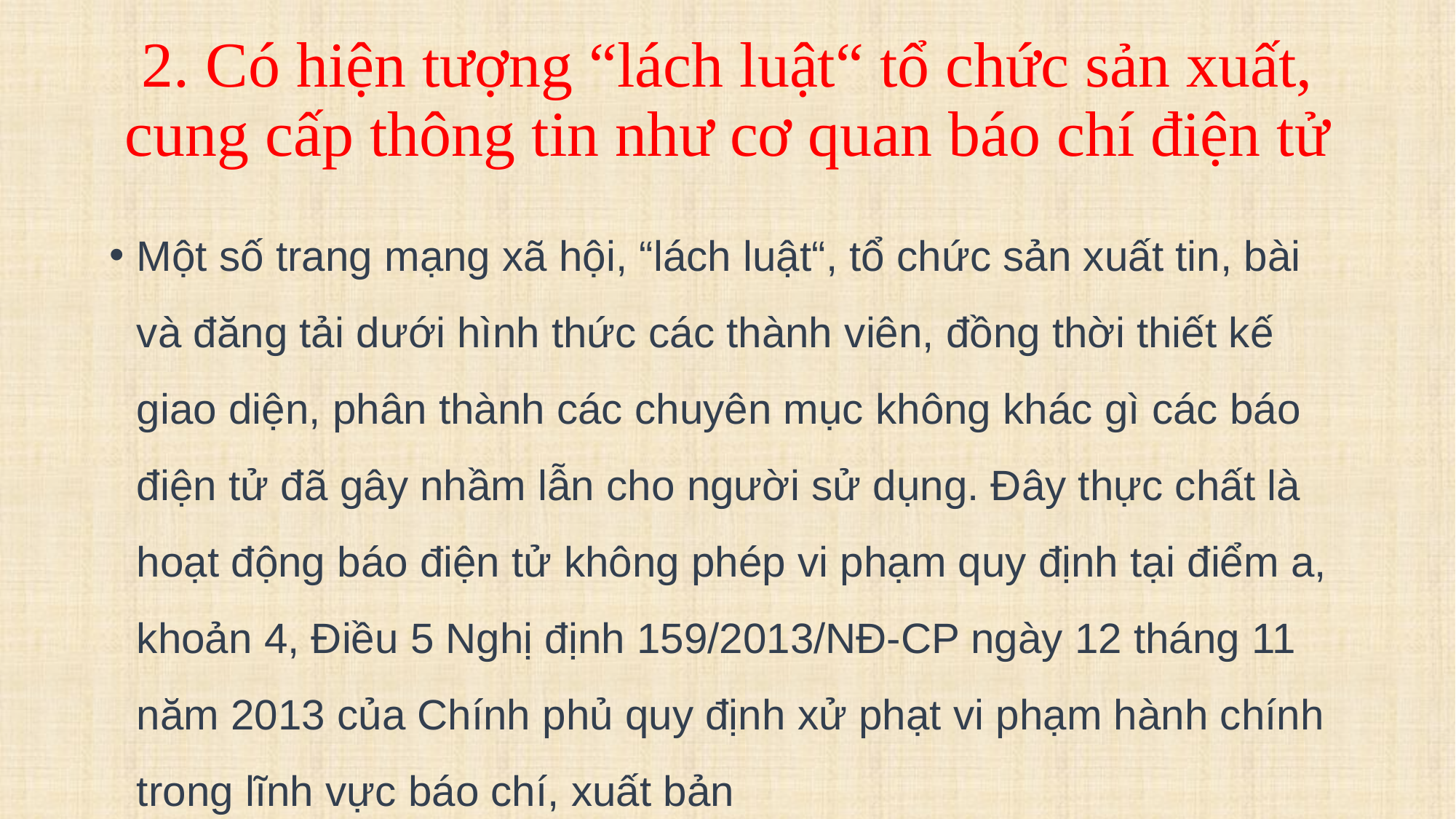

# 2. Có hiện tượng “lách luật“ tổ chức sản xuất, cung cấp thông tin như cơ quan báo chí điện tử
Một số trang mạng xã hội, “lách luật“, tổ chức sản xuất tin, bài và đăng tải dưới hình thức các thành viên, đồng thời thiết kế giao diện, phân thành các chuyên mục không khác gì các báo điện tử đã gây nhầm lẫn cho người sử dụng. Đây thực chất là hoạt động báo điện tử không phép vi phạm quy định tại điểm a, khoản 4, Điều 5 Nghị định 159/2013/NĐ-CP ngày 12 tháng 11 năm 2013 của Chính phủ quy định xử phạt vi phạm hành chính trong lĩnh vực báo chí, xuất bản